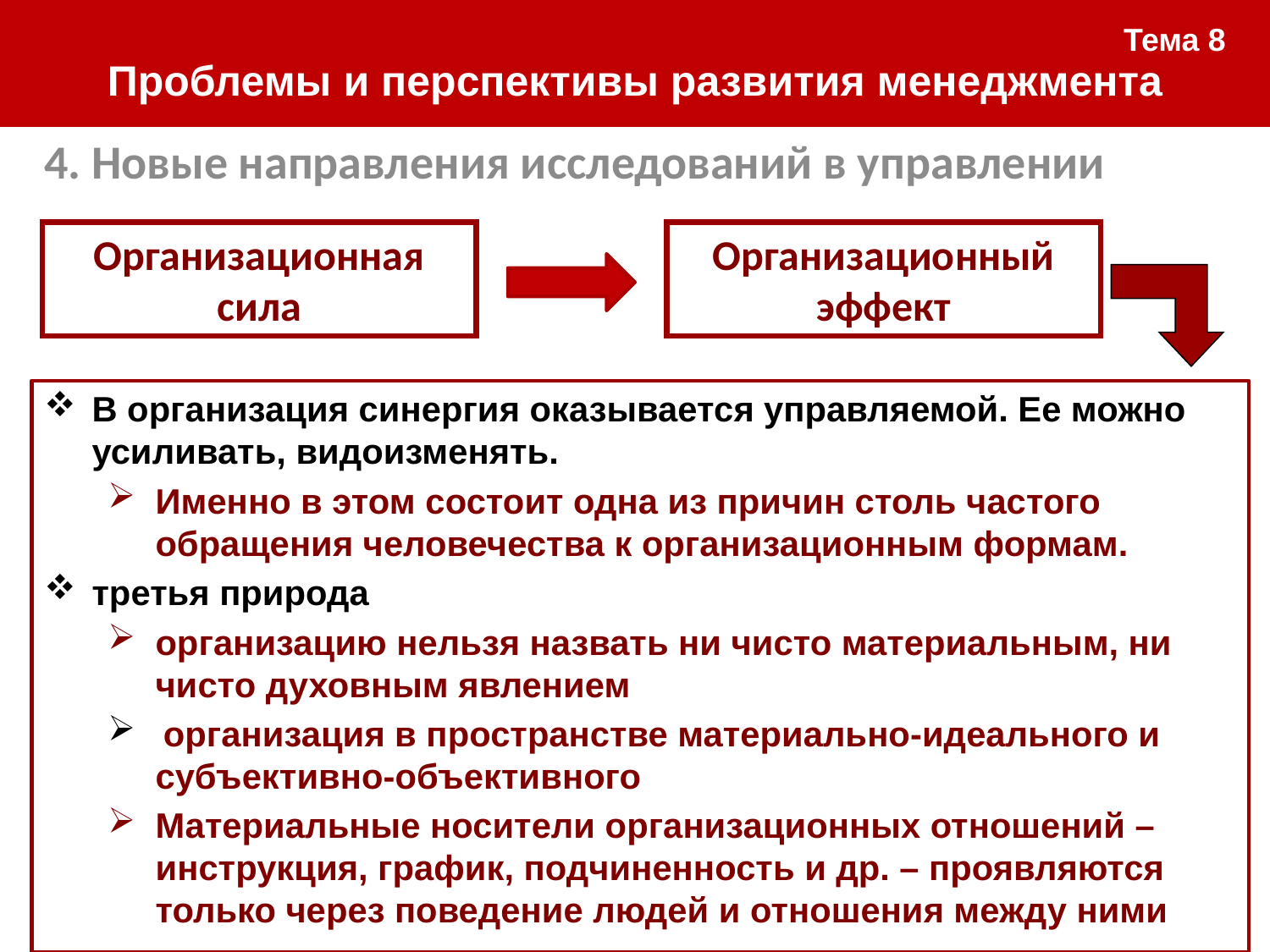

| Тема 8 Проблемы и перспективы развития менеджмента |
| --- |
4. Новые направления исследований в управлении

Организационная сила
Организационный эффект

В организация синергия оказывается управляемой. Ее можно усиливать, видоизменять.
Именно в этом состоит одна из причин столь частого обращения человечества к организационным формам.
третья природа
организацию нельзя назвать ни чисто материальным, ни чисто духовным явлением
 организация в пространстве материально-идеального и субъективно-объективного
Материальные носители организационных отношений – инструкция, график, подчиненность и др. – проявляются только через поведение людей и отношения между ними